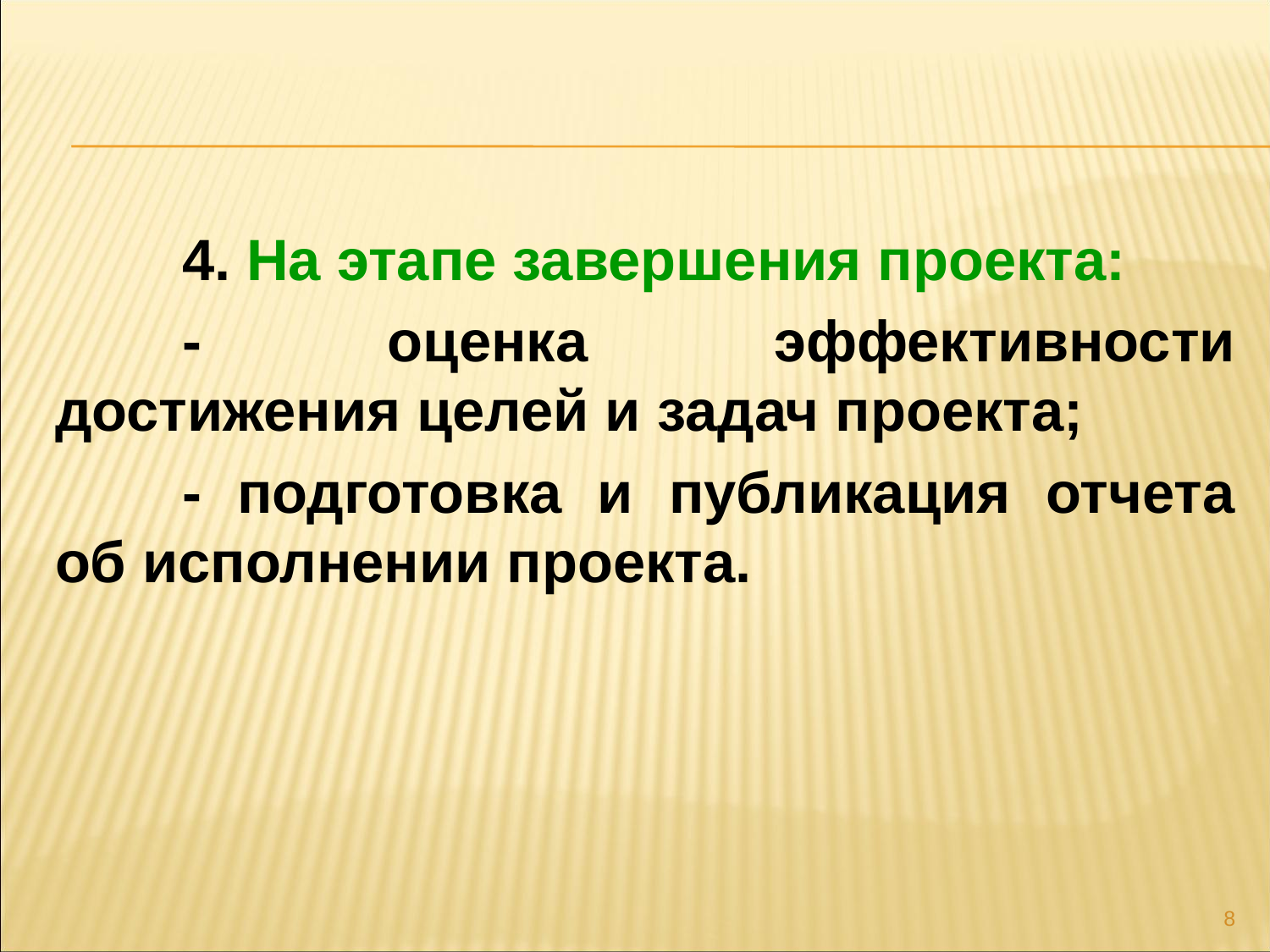

4. На этапе завершения проекта:
	- оценка эффективности достижения целей и задач проекта;
	- подготовка и публикация отчета об исполнении проекта.

8